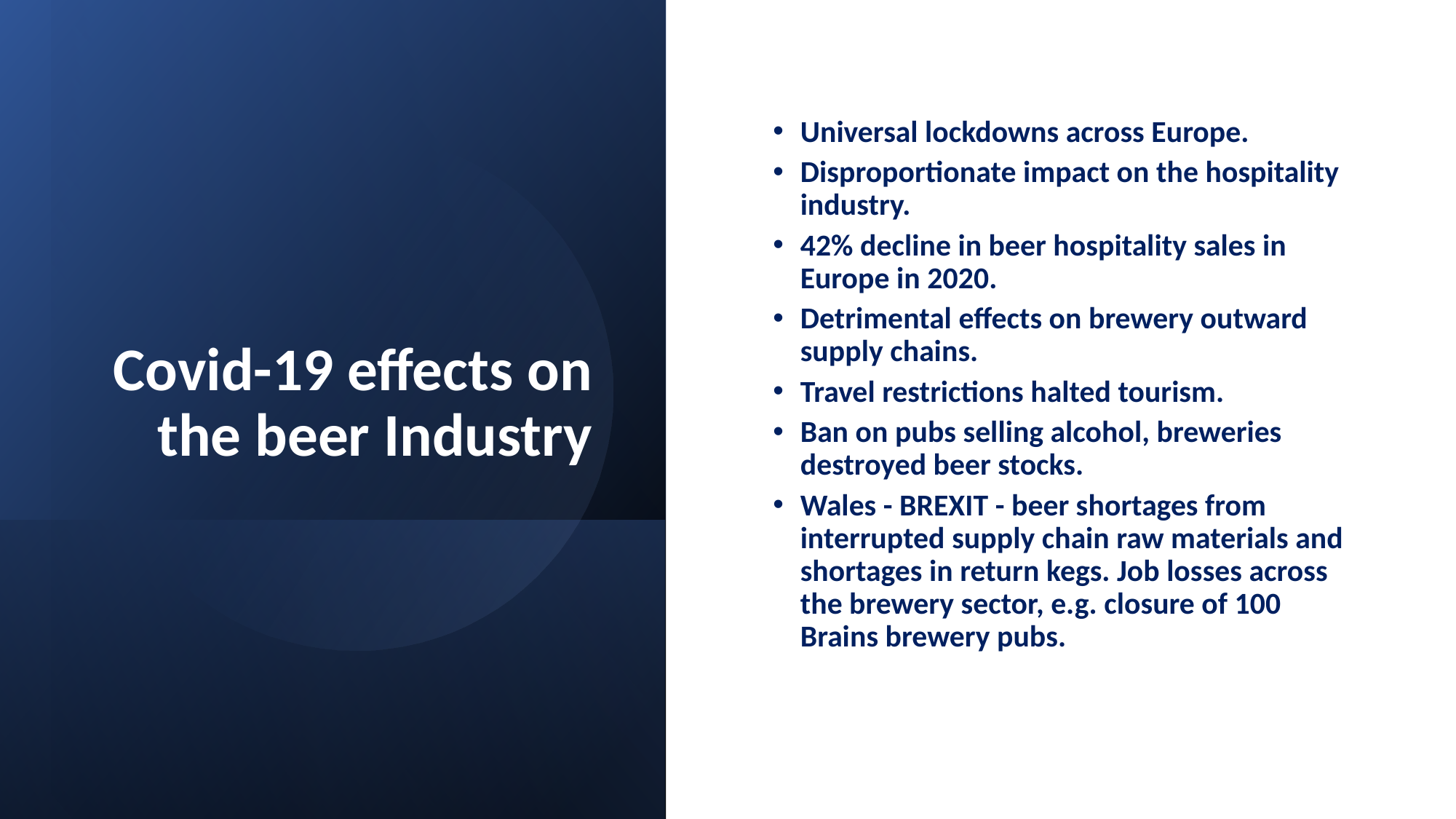

# Covid-19 effects on the beer Industry

Universal lockdowns across Europe.
Disproportionate impact on the hospitality industry.
42% decline in beer hospitality sales in Europe in 2020.
Detrimental effects on brewery outward supply chains.
Travel restrictions halted tourism.
Ban on pubs selling alcohol, breweries destroyed beer stocks.
Wales - BREXIT - beer shortages from interrupted supply chain raw materials and shortages in return kegs. Job losses across the brewery sector, e.g. closure of 100 Brains brewery pubs.